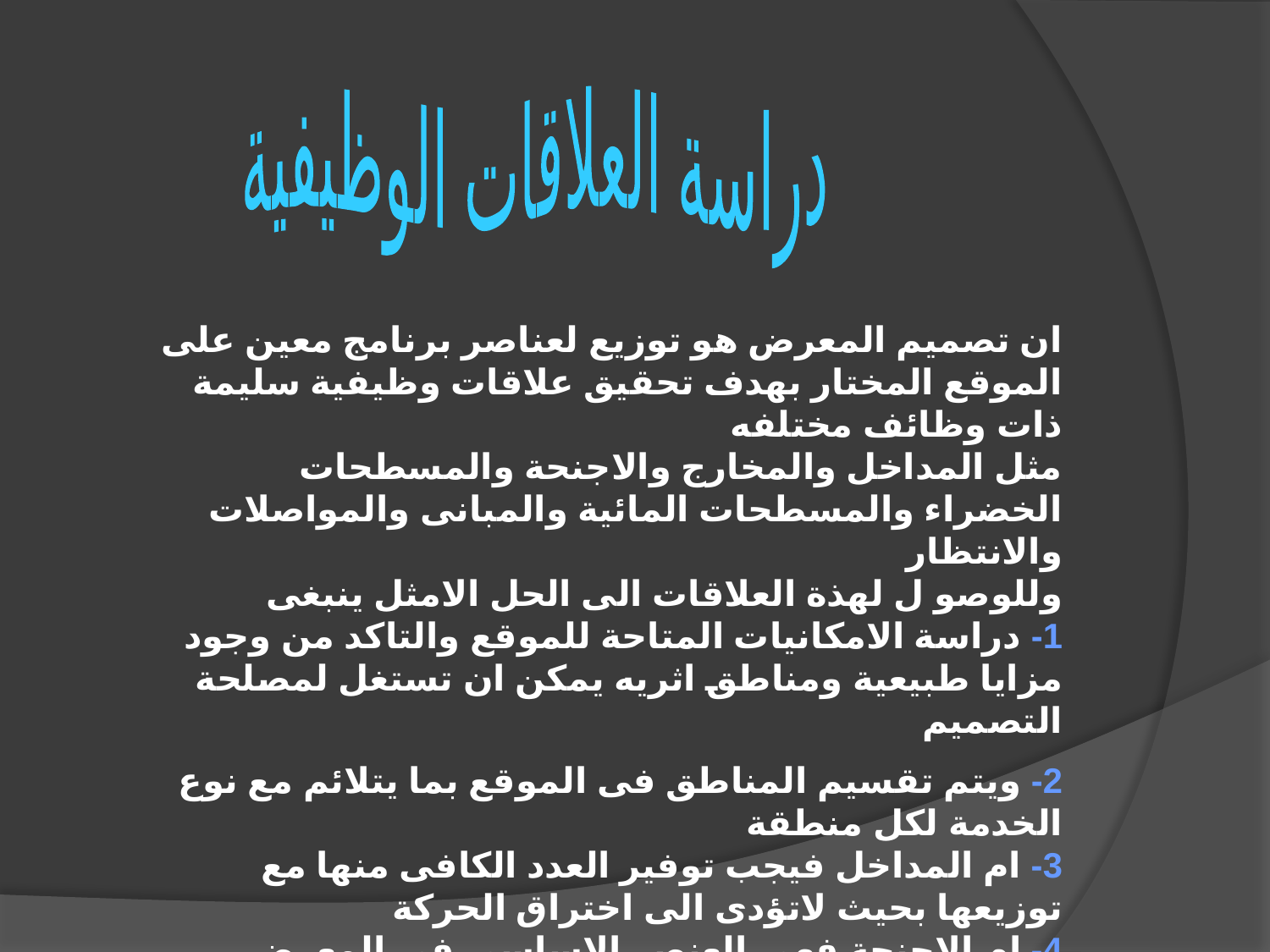

دراسة العلاقات الوظيفية
ان تصميم المعرض هو توزيع لعناصر برنامج معين على الموقع المختار بهدف تحقيق علاقات وظيفية سليمة ذات وظائف مختلفه
مثل المداخل والمخارج والاجنحة والمسطحات الخضراء والمسطحات المائية والمبانى والمواصلات والانتظار
وللوصو ل لهذة العلاقات الى الحل الامثل ينبغى
1- دراسة الامكانيات المتاحة للموقع والتاكد من وجود مزايا طبيعية ومناطق اثريه يمكن ان تستغل لمصلحة التصميم
2- ويتم تقسيم المناطق فى الموقع بما يتلائم مع نوع الخدمة لكل منطقة
3- ام المداخل فيجب توفير العدد الكافى منها مع توزيعها بحيث لاتؤدى الى اختراق الحركة
4- ام الاجنحة فهى العنصر الاساسى فى المعرض وتوزع تبعا الى عدة اعتبارات مثل طبيعة الارض والمبانى والمسطحات الخضراء والبحيرات الطبيعية والصناعية